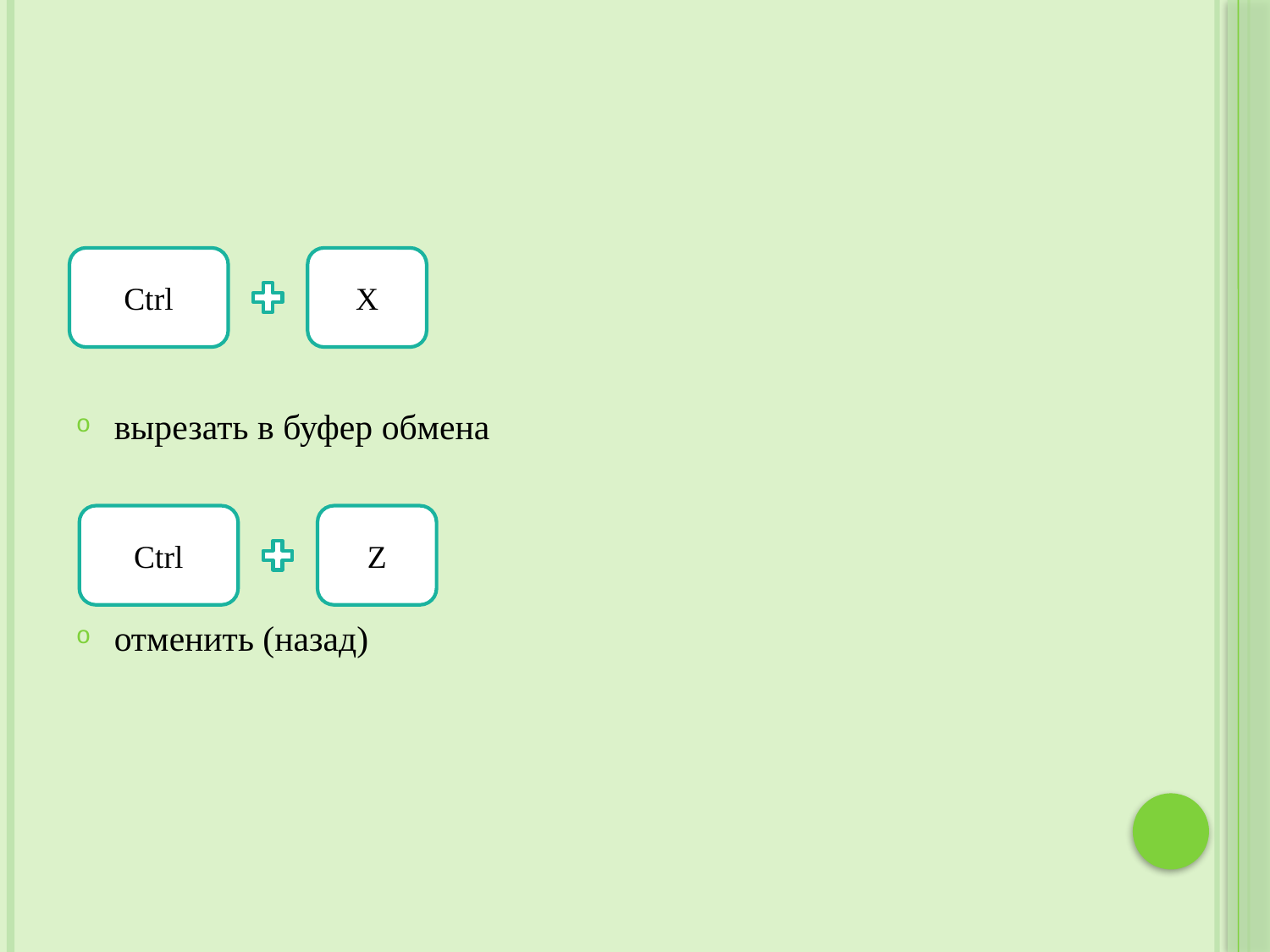

вырезать в буфер обмена

отменить (назад)

Ctrl
X

Ctrl
Z